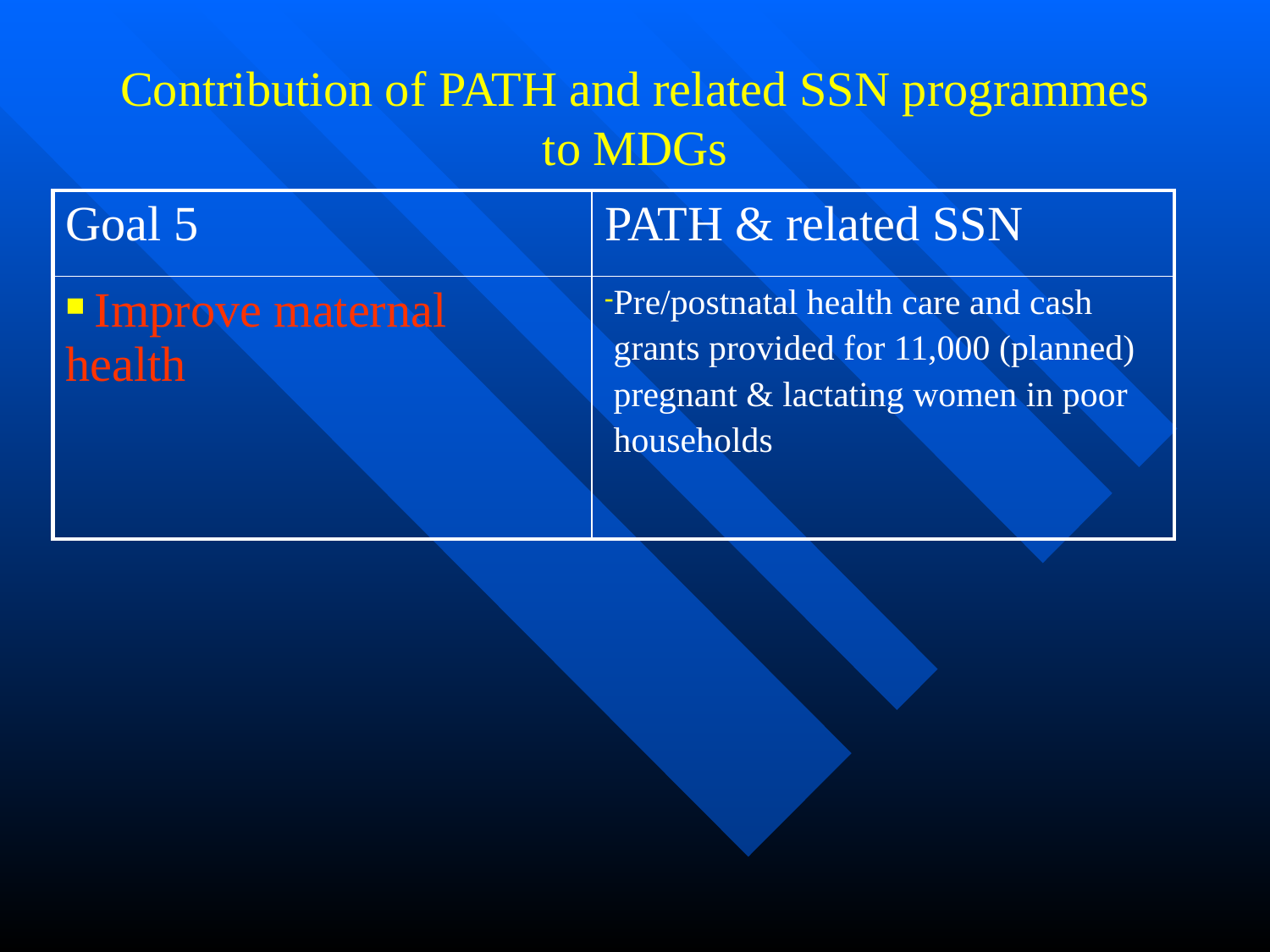

# Contribution of PATH and related SSN programmes to MDGs
| Goal 5 | PATH & related SSN |
| --- | --- |
| Improve maternal health | Pre/postnatal health care and cash grants provided for 11,000 (planned) pregnant & lactating women in poor households |